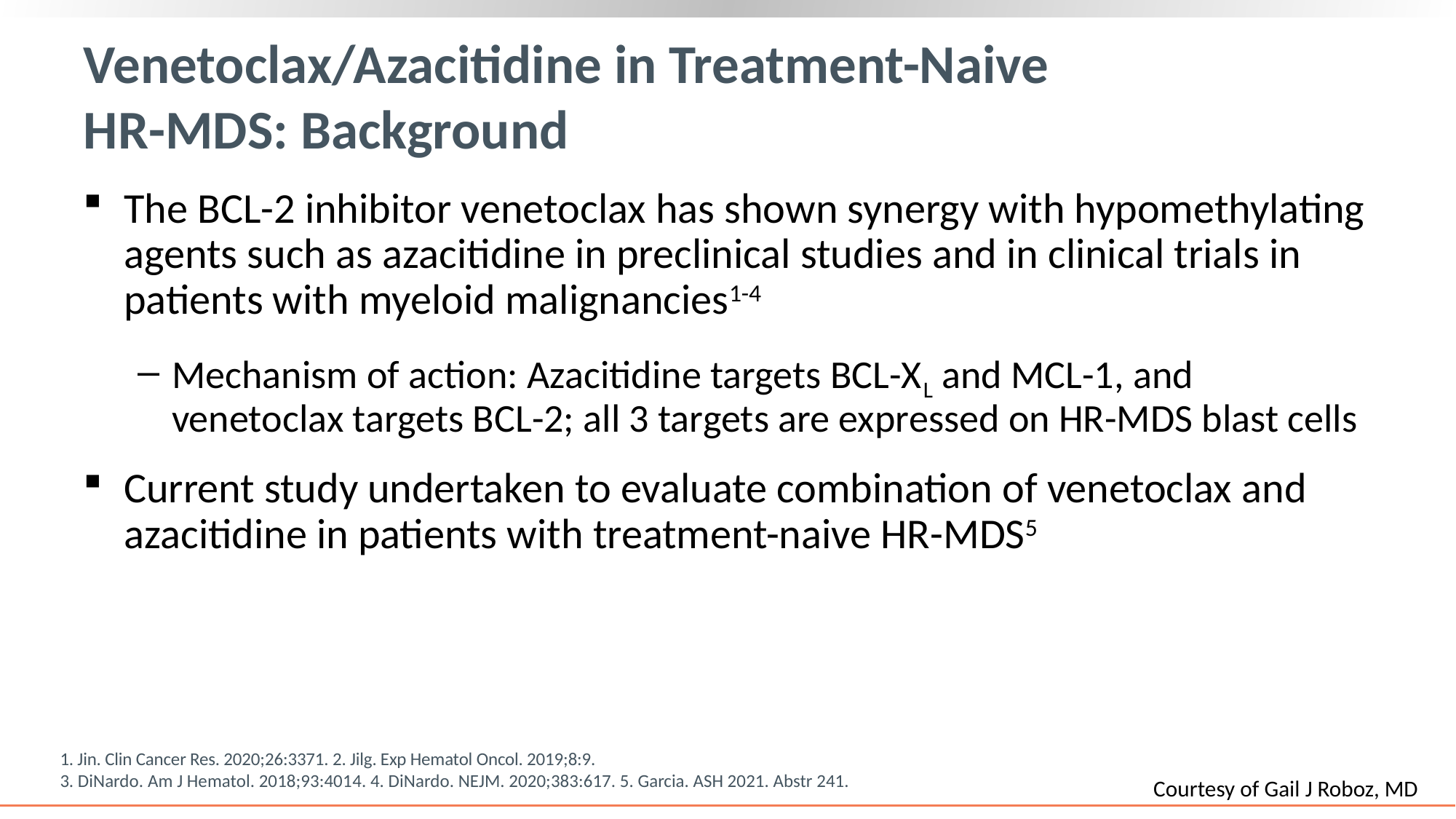

# Venetoclax/Azacitidine in Treatment-Naive HR-MDS: Background
The BCL-2 inhibitor venetoclax has shown synergy with hypomethylating agents such as azacitidine in preclinical studies and in clinical trials in patients with myeloid malignancies1-4
Mechanism of action: Azacitidine targets BCL-XL and MCL-1, and venetoclax targets BCL-2; all 3 targets are expressed on HR-MDS blast cells
Current study undertaken to evaluate combination of venetoclax and azacitidine in patients with treatment-naive HR-MDS5

1. Jin. Clin Cancer Res. 2020;26:3371. 2. Jilg. Exp Hematol Oncol. 2019;8:9.
3. DiNardo. Am J Hematol. 2018;93:4014. 4. DiNardo. NEJM. 2020;383:617. 5. Garcia. ASH 2021. Abstr 241.
Courtesy of Gail J Roboz, MD